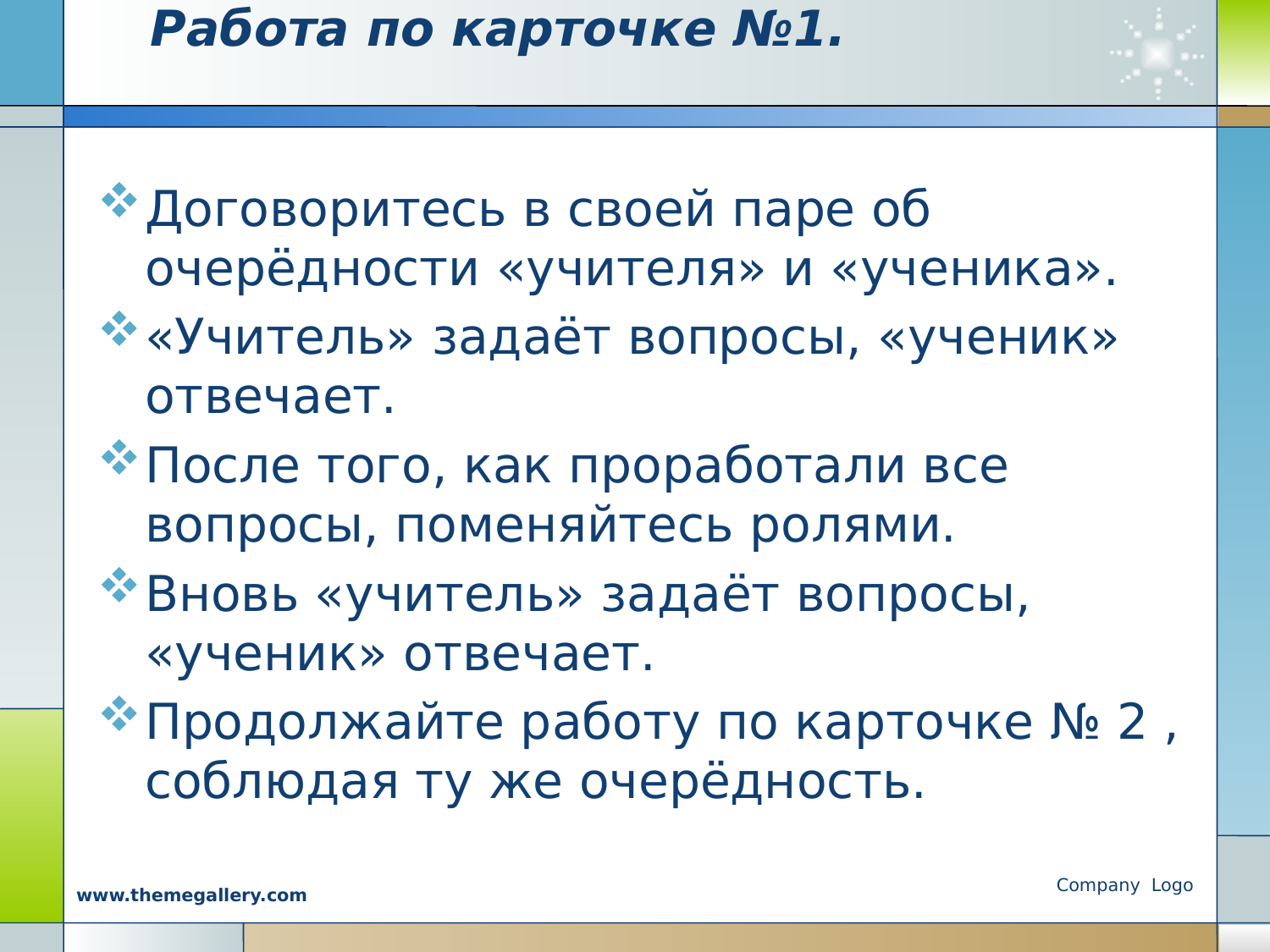

# Работа по карточке №1.
Договоритесь в своей паре об очерёдности «учителя» и «ученика».
«Учитель» задаёт вопросы, «ученик» отвечает.
После того, как проработали все вопросы, поменяйтесь ролями.
Вновь «учитель» задаёт вопросы, «ученик» отвечает.
Продолжайте работу по карточке № 2 , соблюдая ту же очерёдность.

Company  Logo
www.themegallery.com